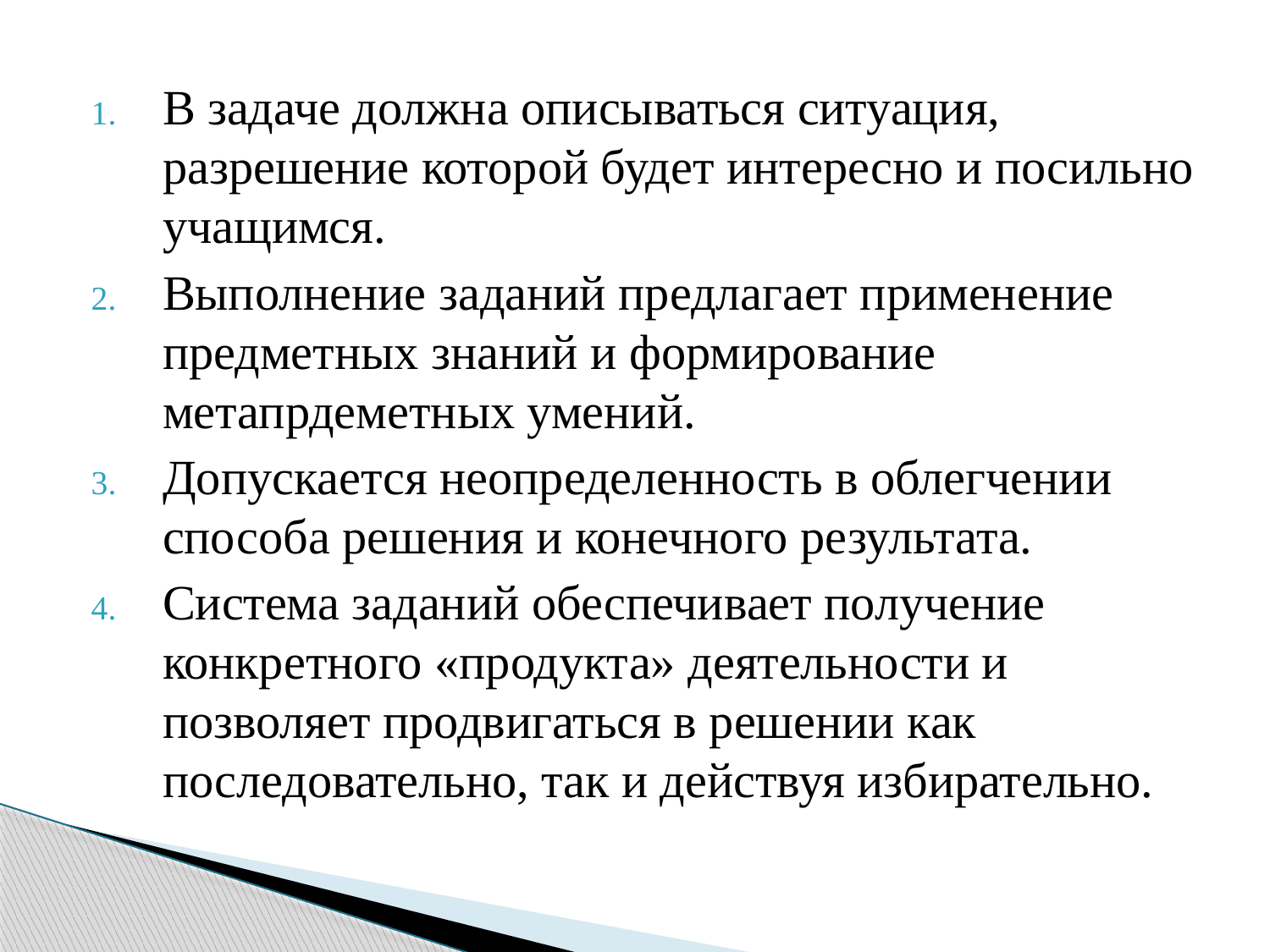

#
В задаче должна описываться ситуация, разрешение которой будет интересно и посильно учащимся.
Выполнение заданий предлагает применение предметных знаний и формирование метапрдеметных умений.
Допускается неопределенность в облегчении способа решения и конечного результата.
Система заданий обеспечивает получение конкретного «продукта» деятельности и позволяет продвигаться в решении как последовательно, так и действуя избирательно.